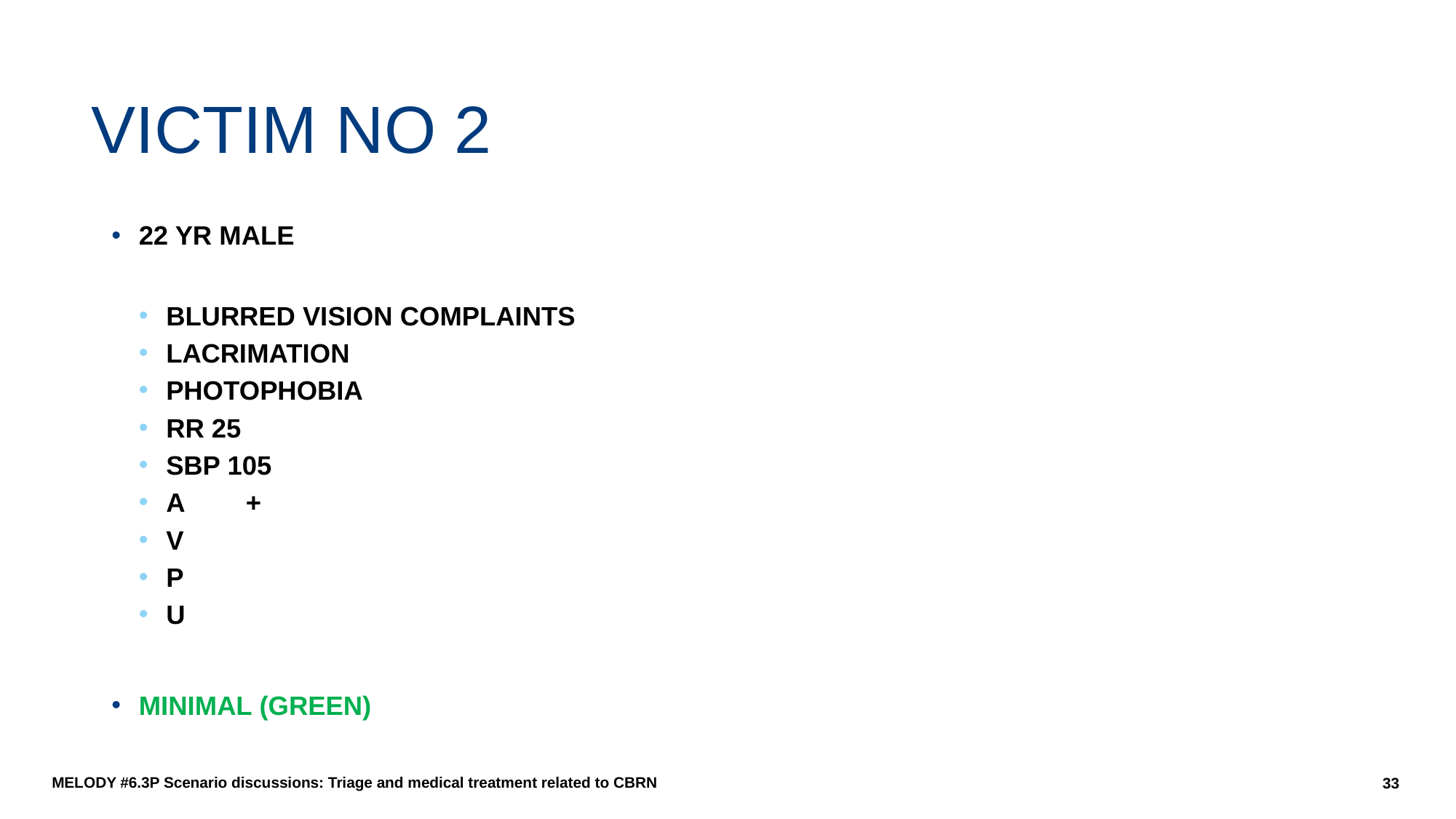

# VICTIM NO 2
22 YR MALE

BLURRED VISION COMPLAINTS
LACRIMATION
PHOTOPHOBIA
RR 25
SBP 105
A	+
V
P
U

MINIMAL (GREEN)

MELODY #6.3P Scenario discussions: Triage and medical treatment related to CBRN
33